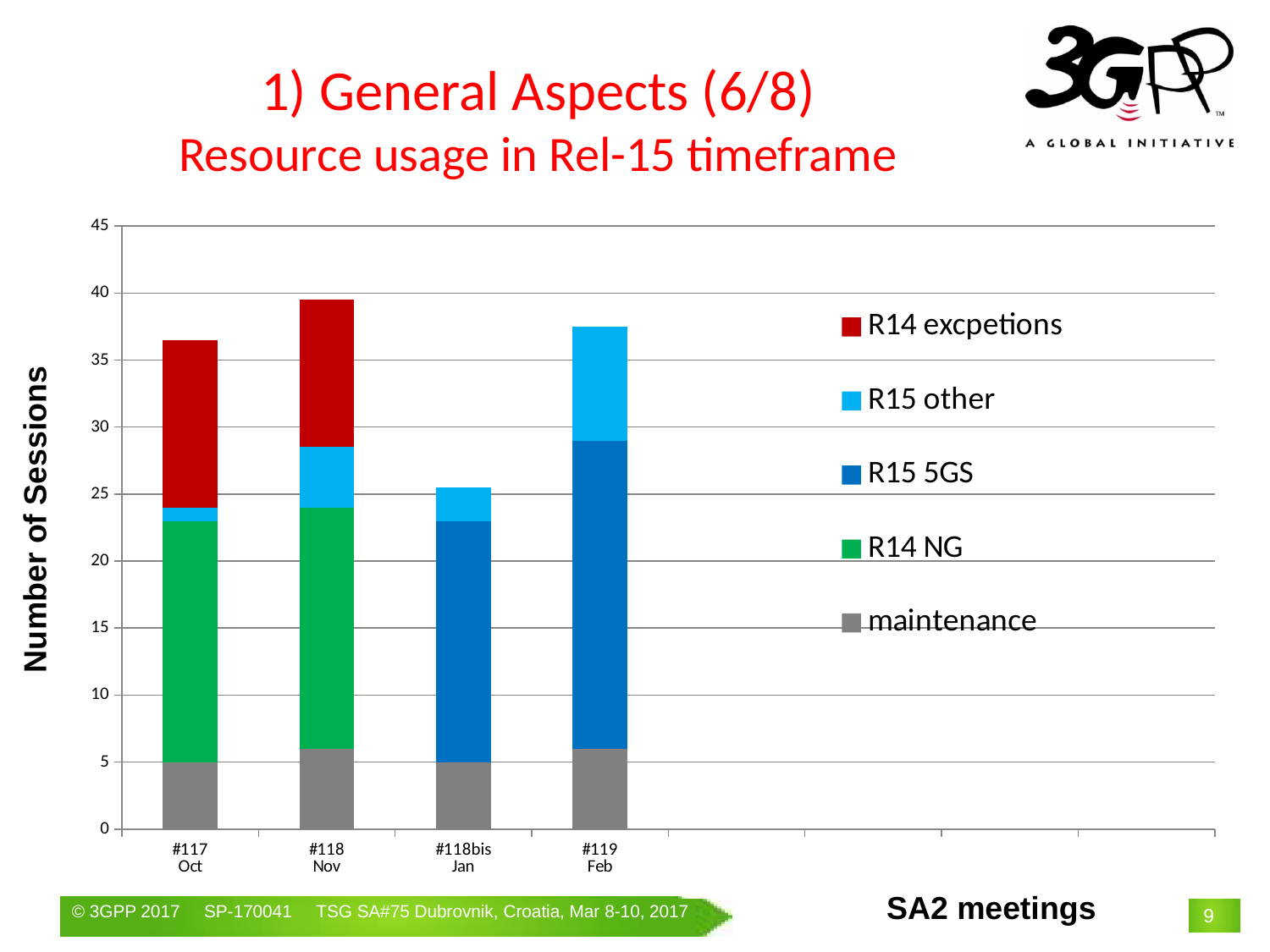

# 1) General Aspects (6/8) Resource usage in Rel-15 timeframe

### Chart

| Category | maintenance | R14 NG | R15 5GS | R15 other | R14 excpetions |
|---|---|---|---|---|---|
| #117
Oct | 5.0 | 18.0 | None | 1.0 | 12.5 |
| #118
Nov | 6.0 | 18.0 | None | 4.5 | 11.0 |
| #118bis
Jan | 5.0 | None | 18.0 | 2.5 | None |
| #119
Feb | 6.0 | None | 23.0 | 8.5 | None |
Number of Sessions
SA2 meetings